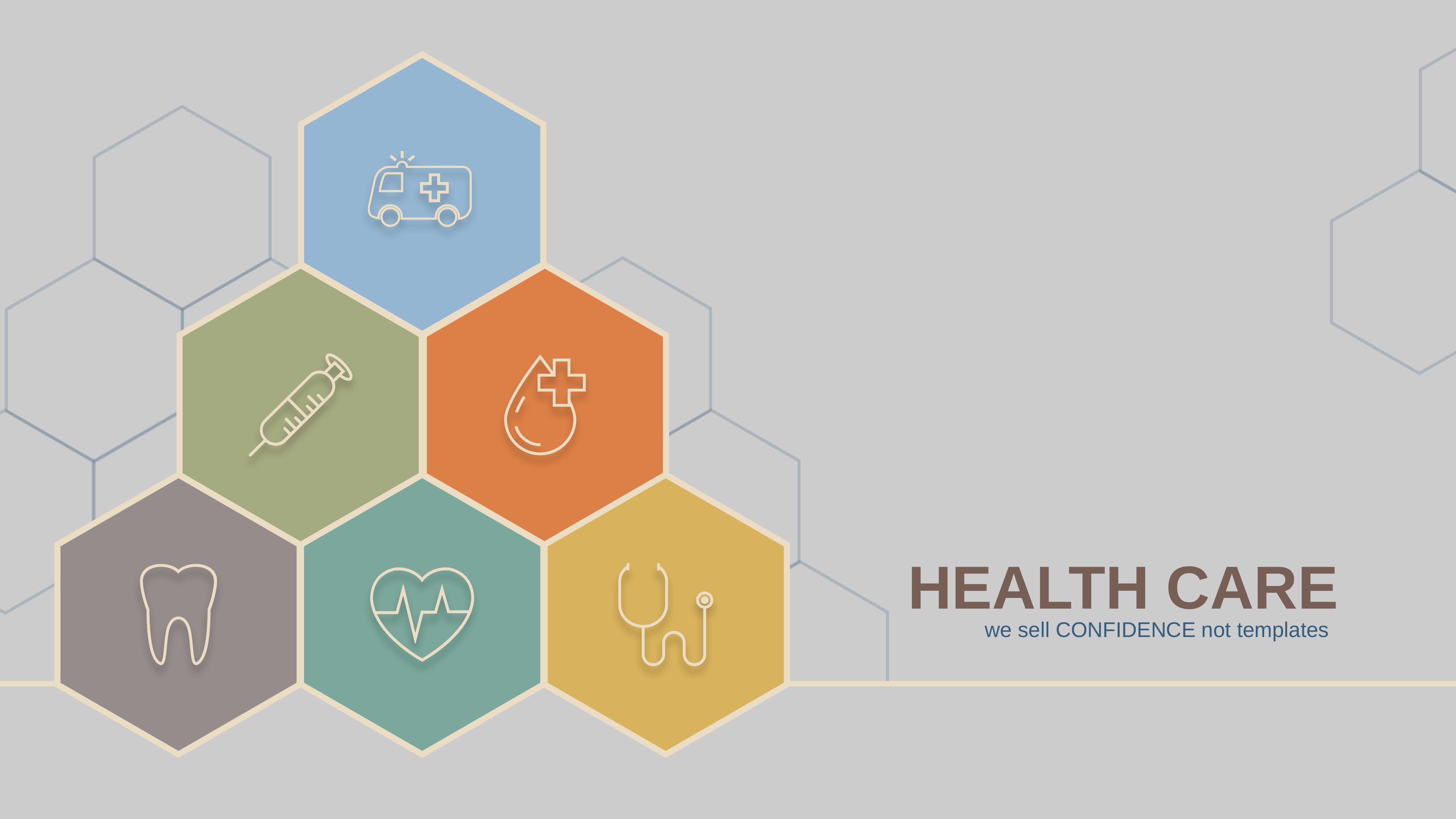

slideocean.net

HEALTH CARE

we sell CONFIDENCE not templates